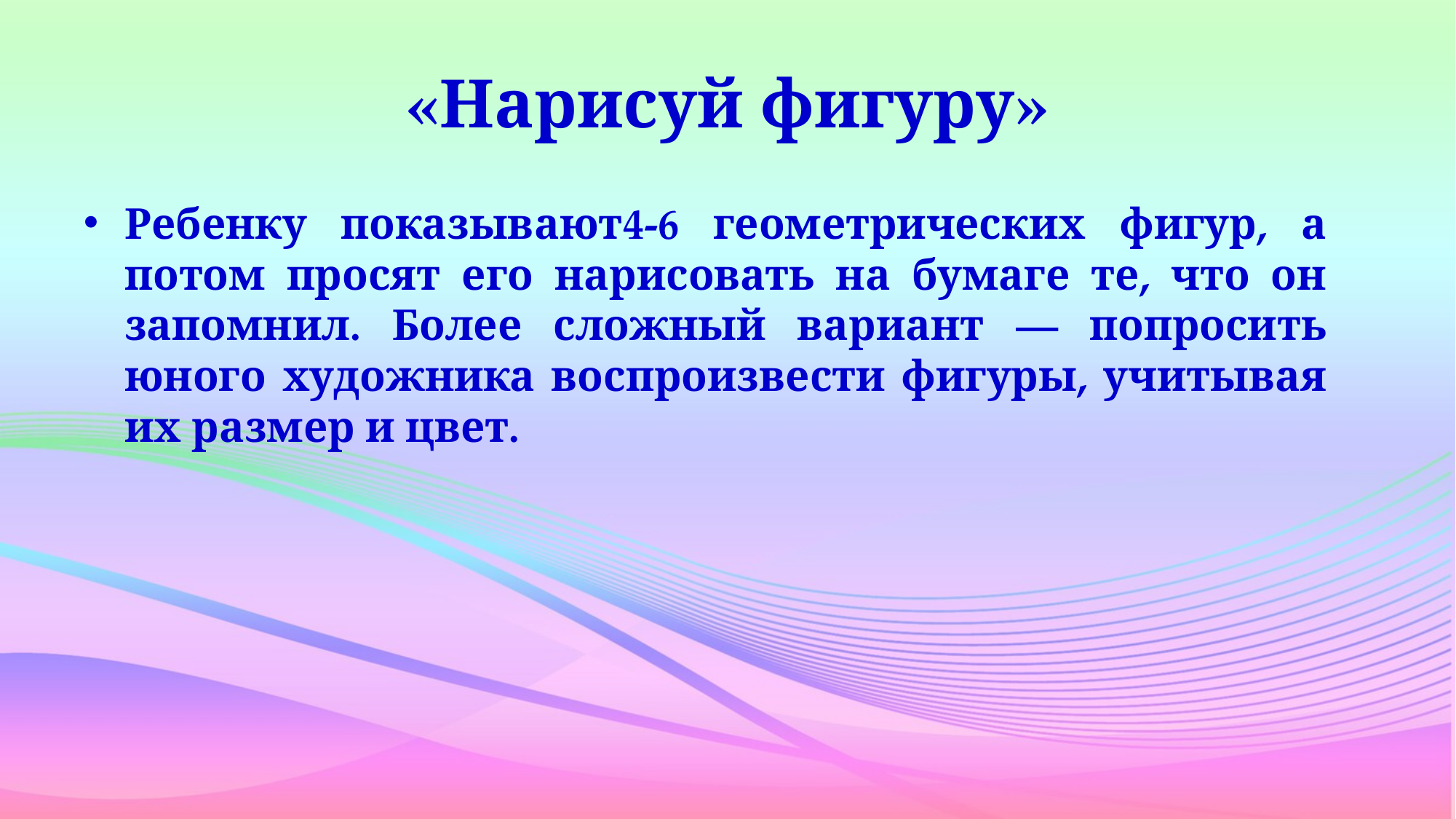

# «Нарисуй фигуру»
Ребенку показывают4-6 геометрических фигур, а потом просят его нарисовать на бумаге те, что он запомнил. Более сложный вариант — попросить юного художника воспроизвести фигуры, учитывая их размер и цвет.